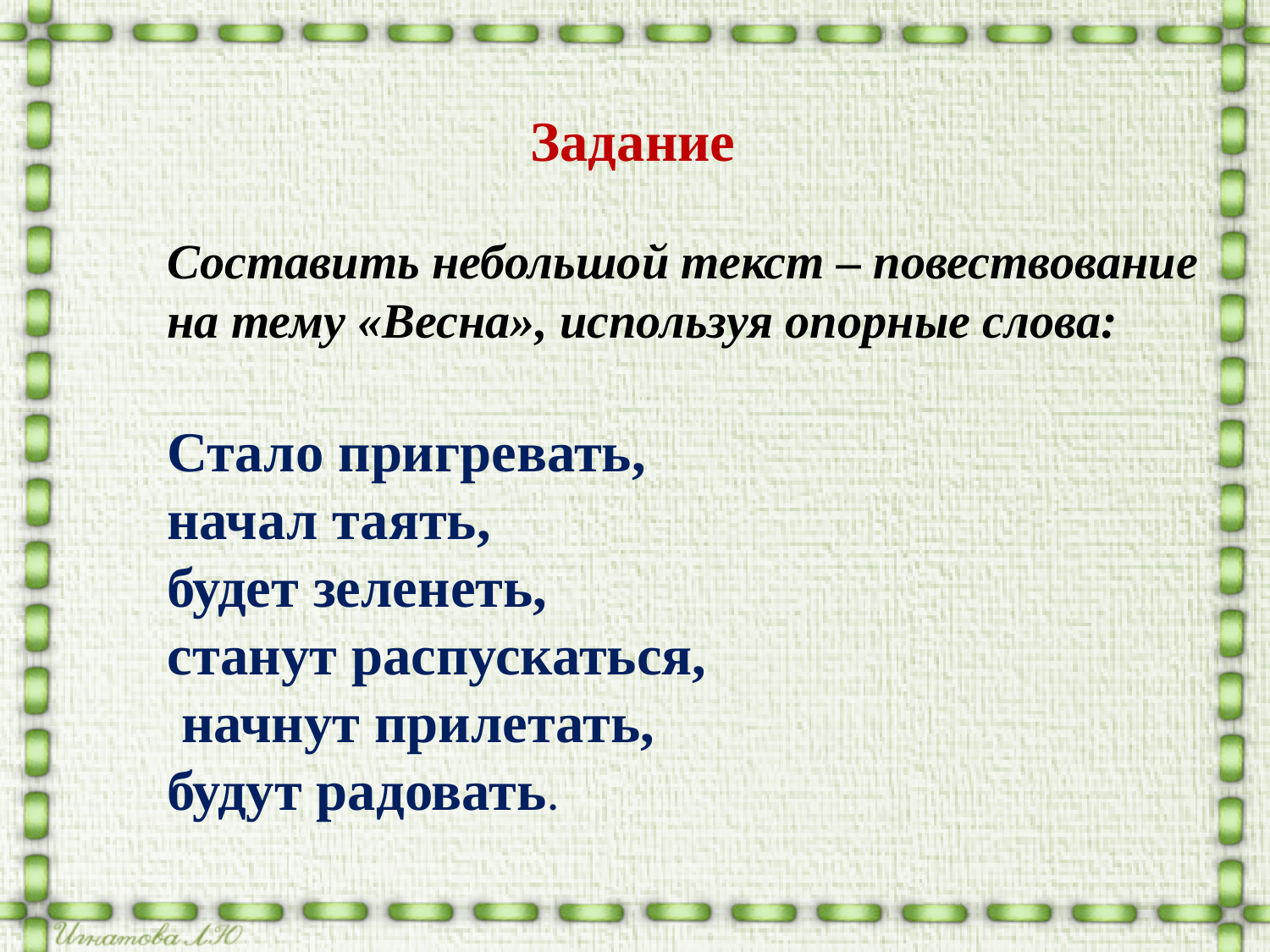

Задание
Составить небольшой текст – повествование
на тему «Весна», используя опорные слова:

Стало пригревать,
начал таять,
будет зеленеть,
станут распускаться,
 начнут прилетать,
будут радовать.